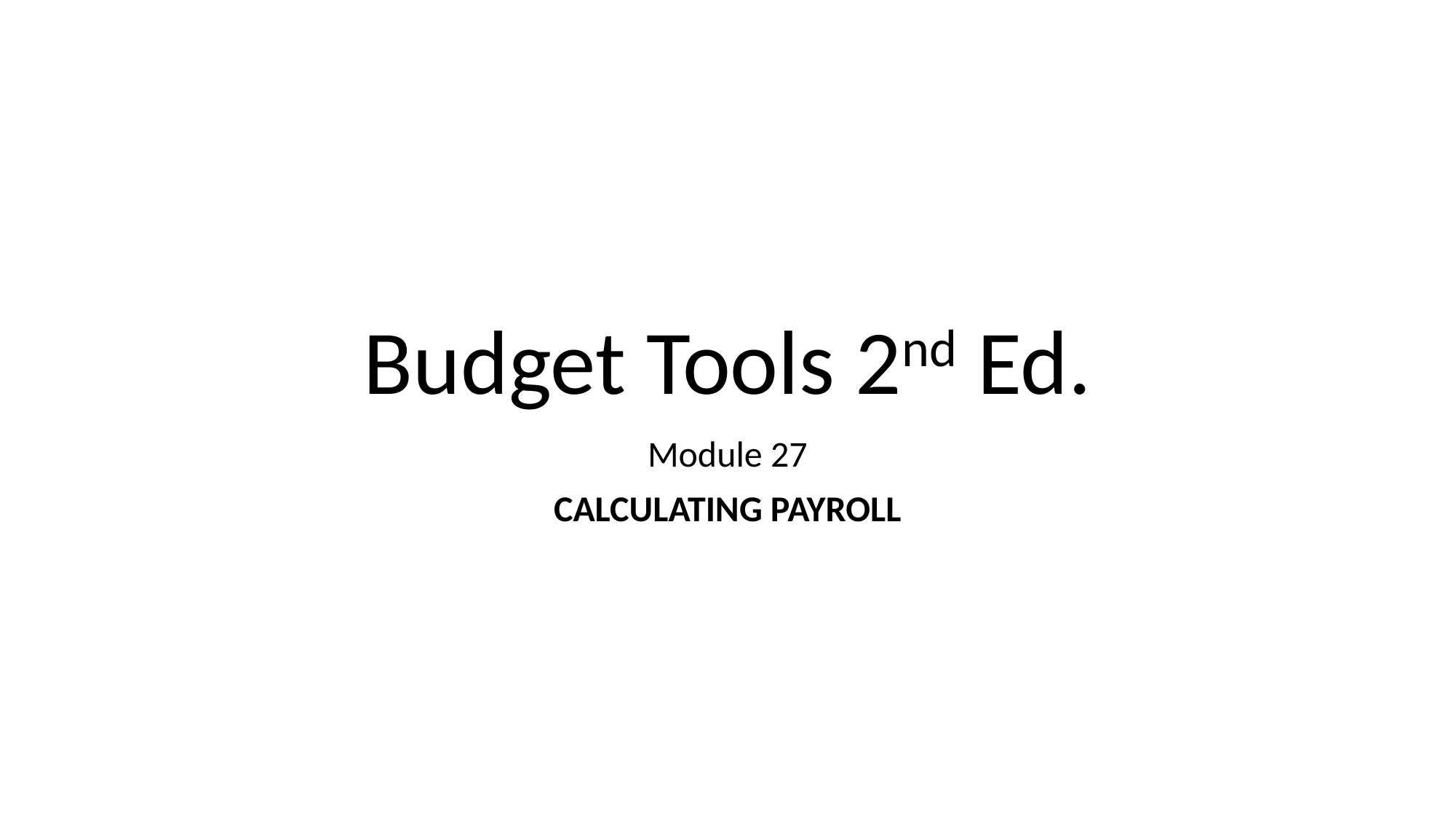

# Budget Tools 2nd Ed.
Module 27
Calculating Payroll